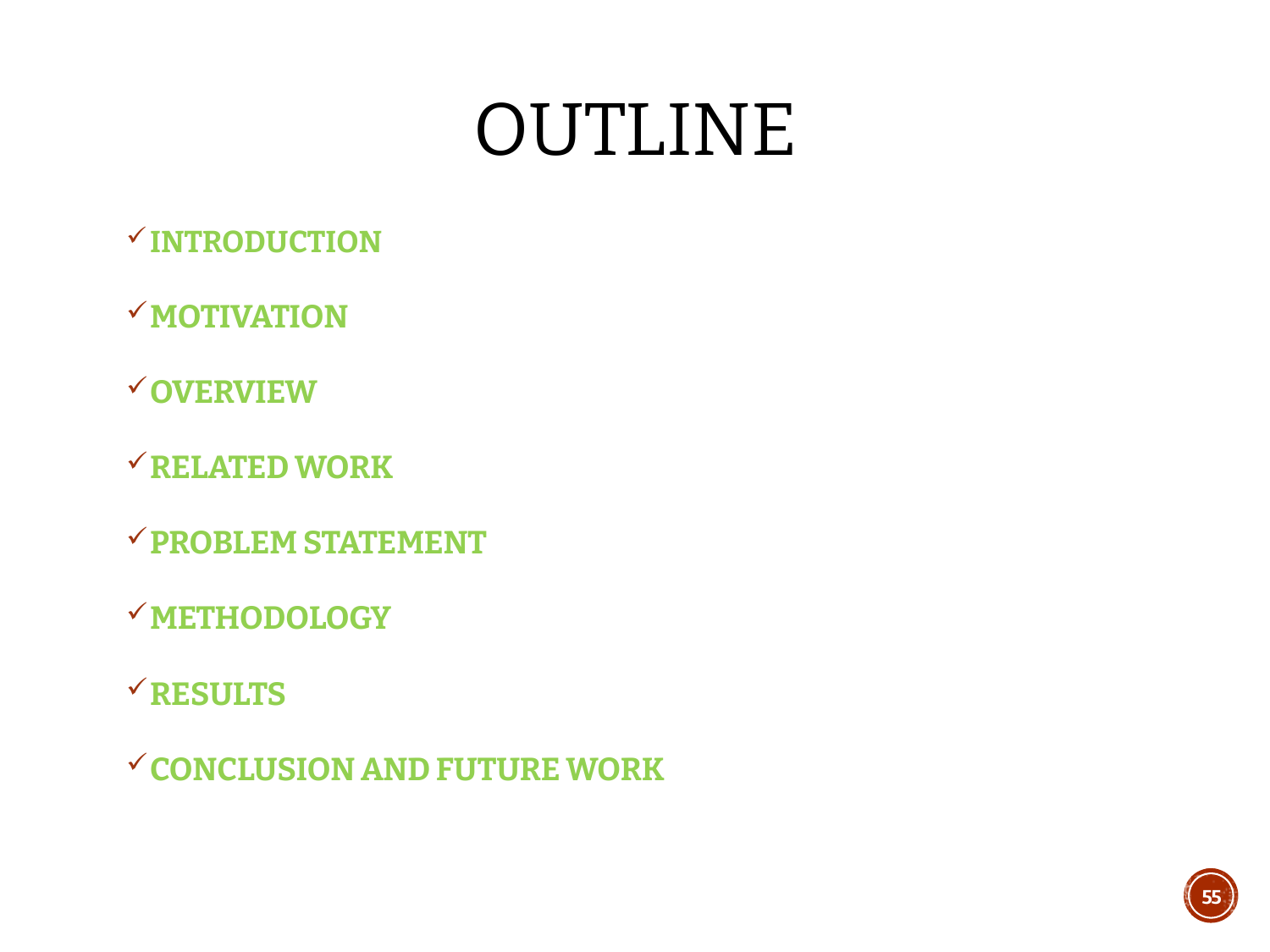

# OUTLINE
INTRODUCTION
MOTIVATION
OVERVIEW
RELATED WORK
PROBLEM STATEMENT
METHODOLOGY
RESULTS
CONCLUSION AND FUTURE WORK
55